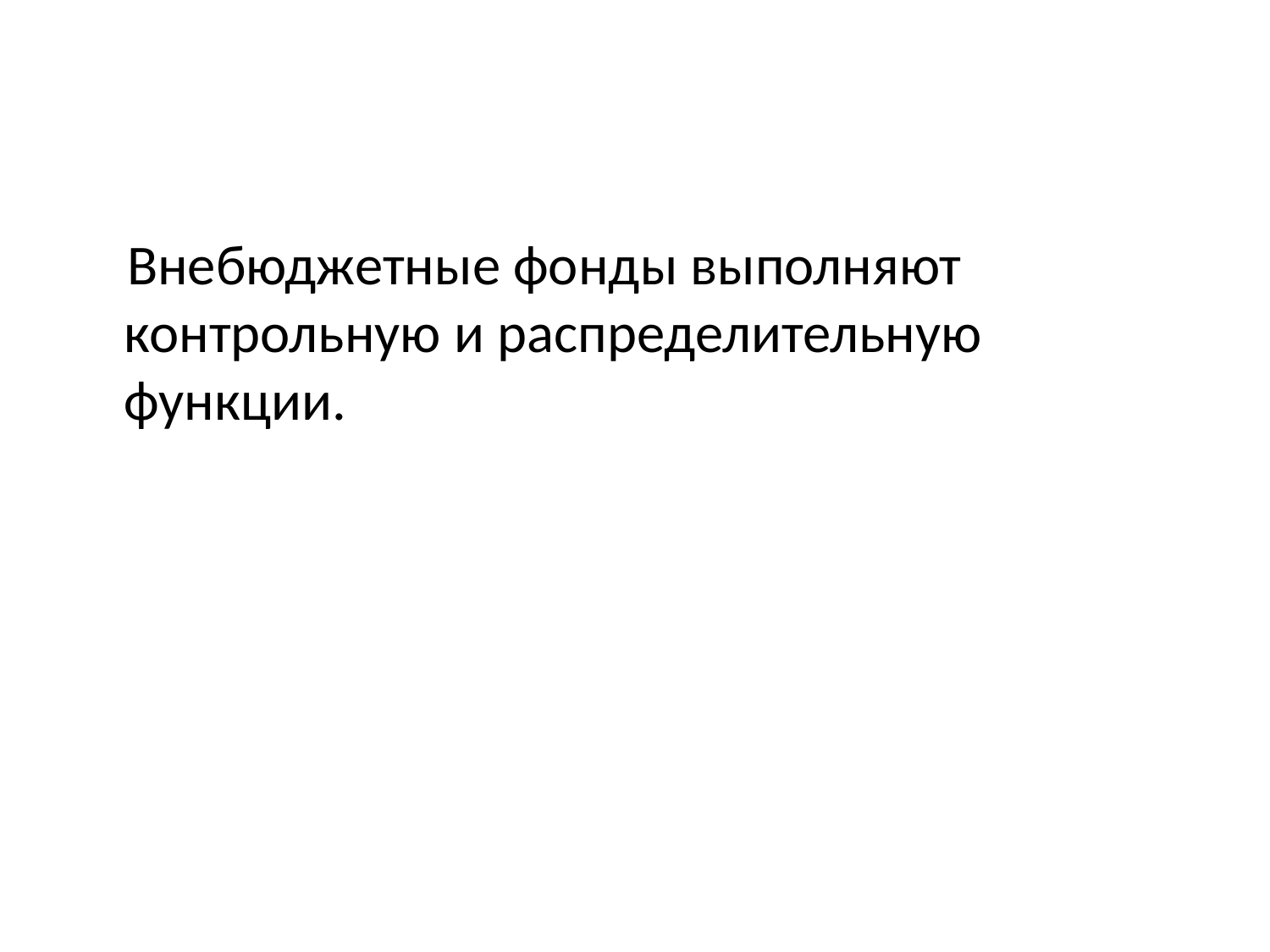

#
    Внебюджетные фонды выполняют контрольную и распределительную функции.